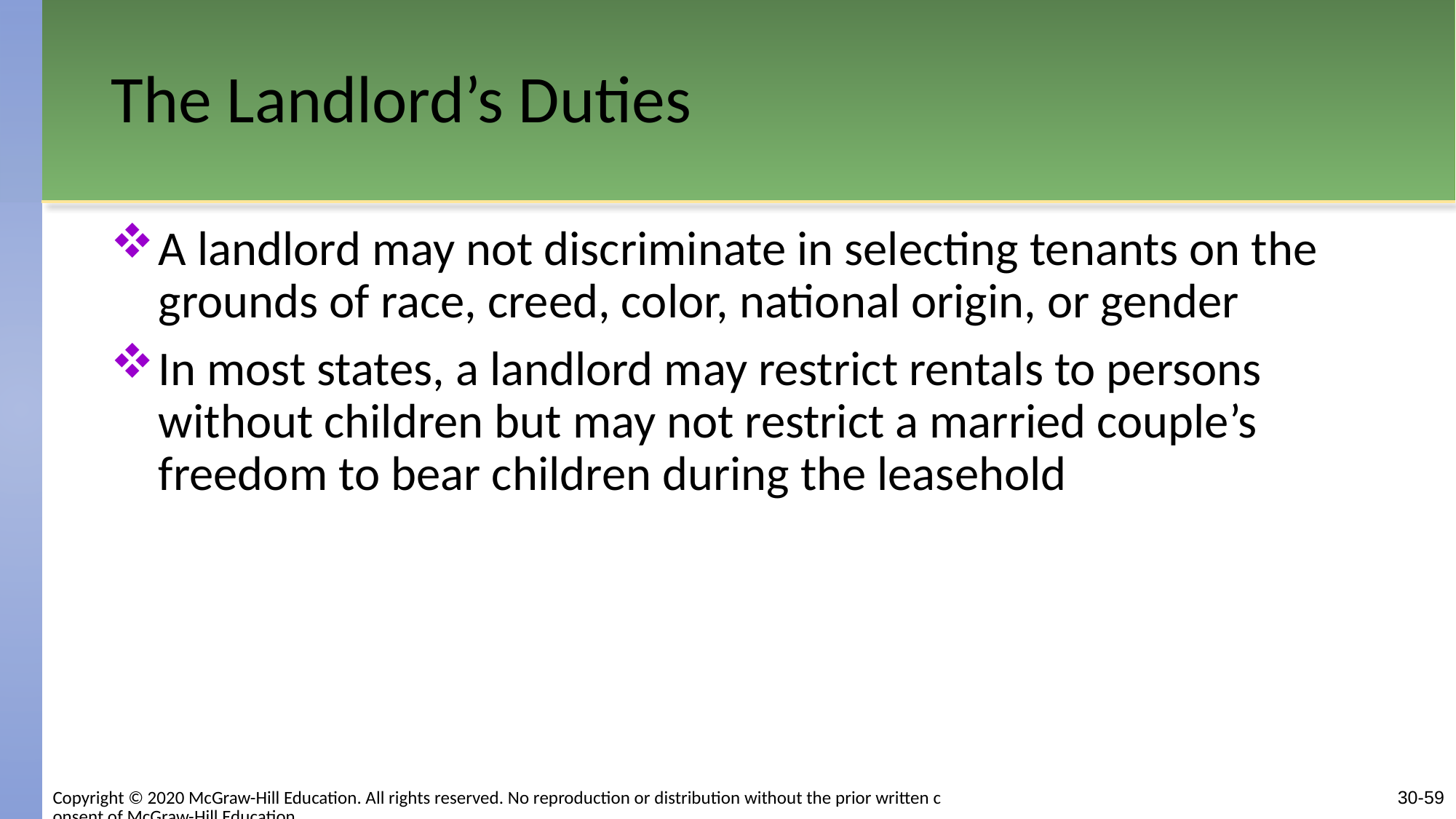

# The Landlord’s Duties
A landlord may not discriminate in selecting tenants on the grounds of race, creed, color, national origin, or gender
In most states, a landlord may restrict rentals to persons without children but may not restrict a married couple’s freedom to bear children during the leasehold

Copyright © 2020 McGraw-Hill Education. All rights reserved. No reproduction or distribution without the prior written consent of McGraw-Hill Education.
30-59